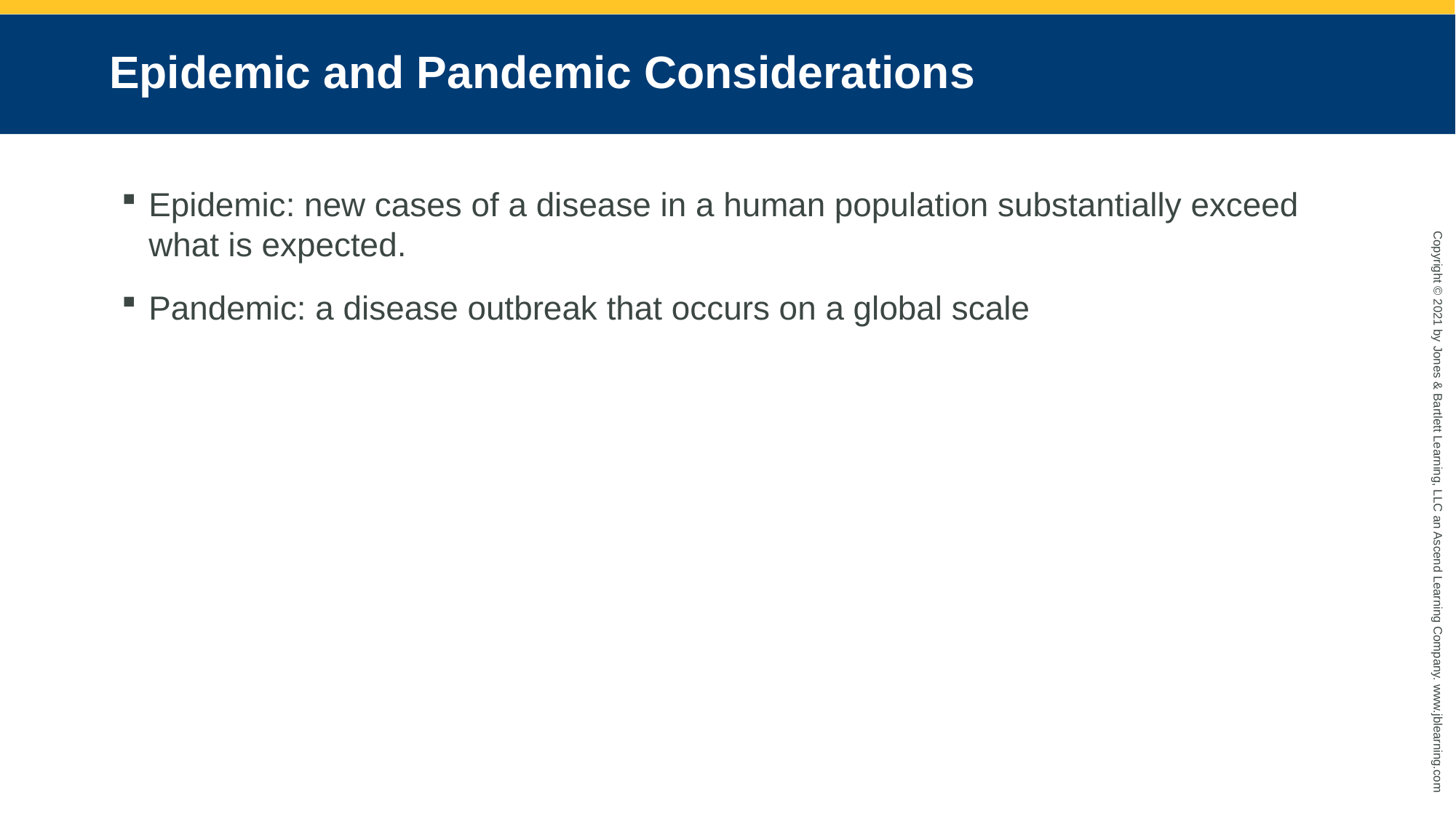

# Epidemic and Pandemic Considerations
Epidemic: new cases of a disease in a human population substantially exceed what is expected.
Pandemic: a disease outbreak that occurs on a global scale